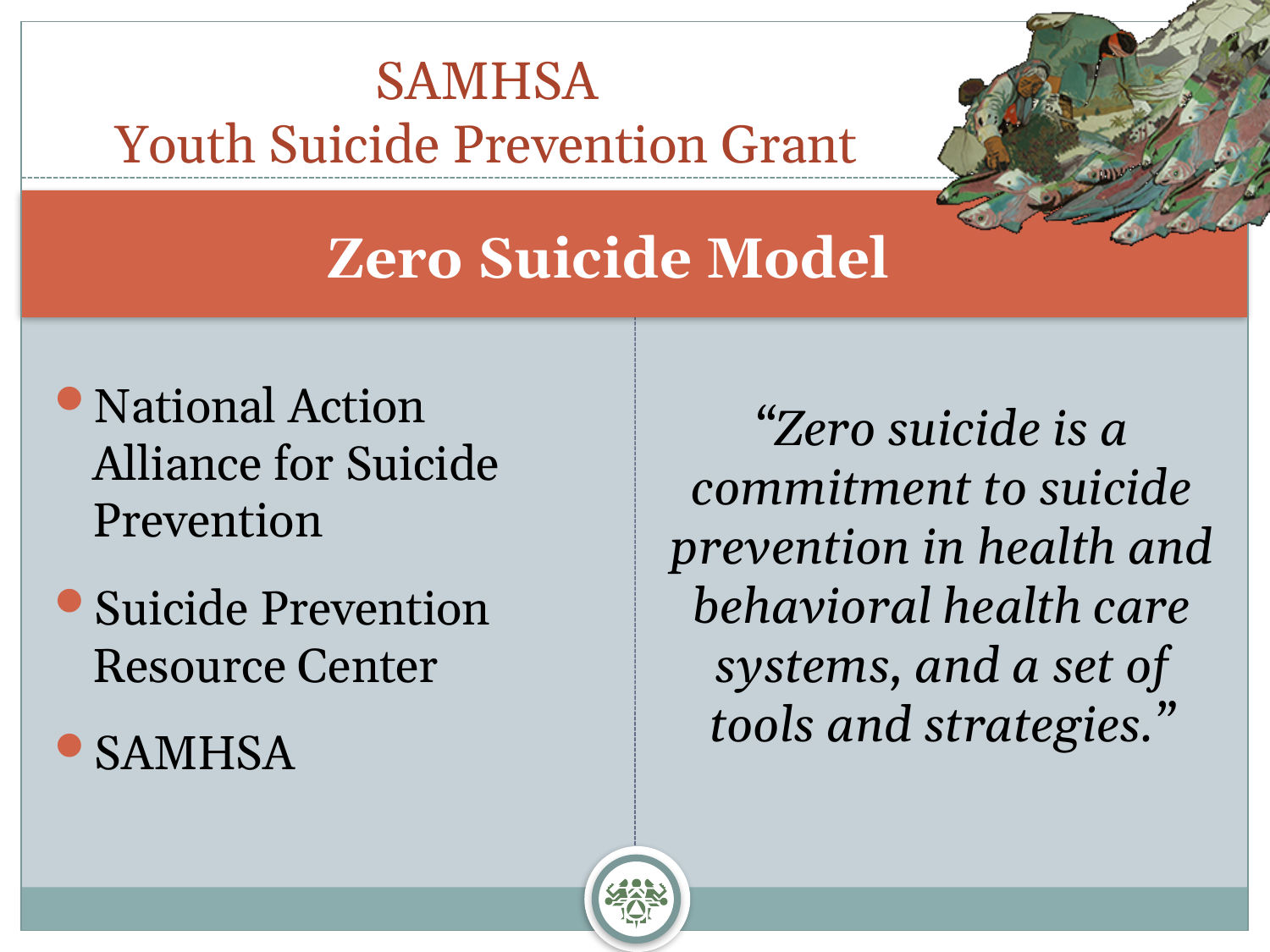

# SAMHSA Youth Suicide Prevention Grant
Zero Suicide Model
National Action Alliance for Suicide Prevention
Suicide Prevention Resource Center
SAMHSA
“Zero suicide is a commitment to suicide prevention in health and behavioral health care systems, and a set of tools and strategies.”